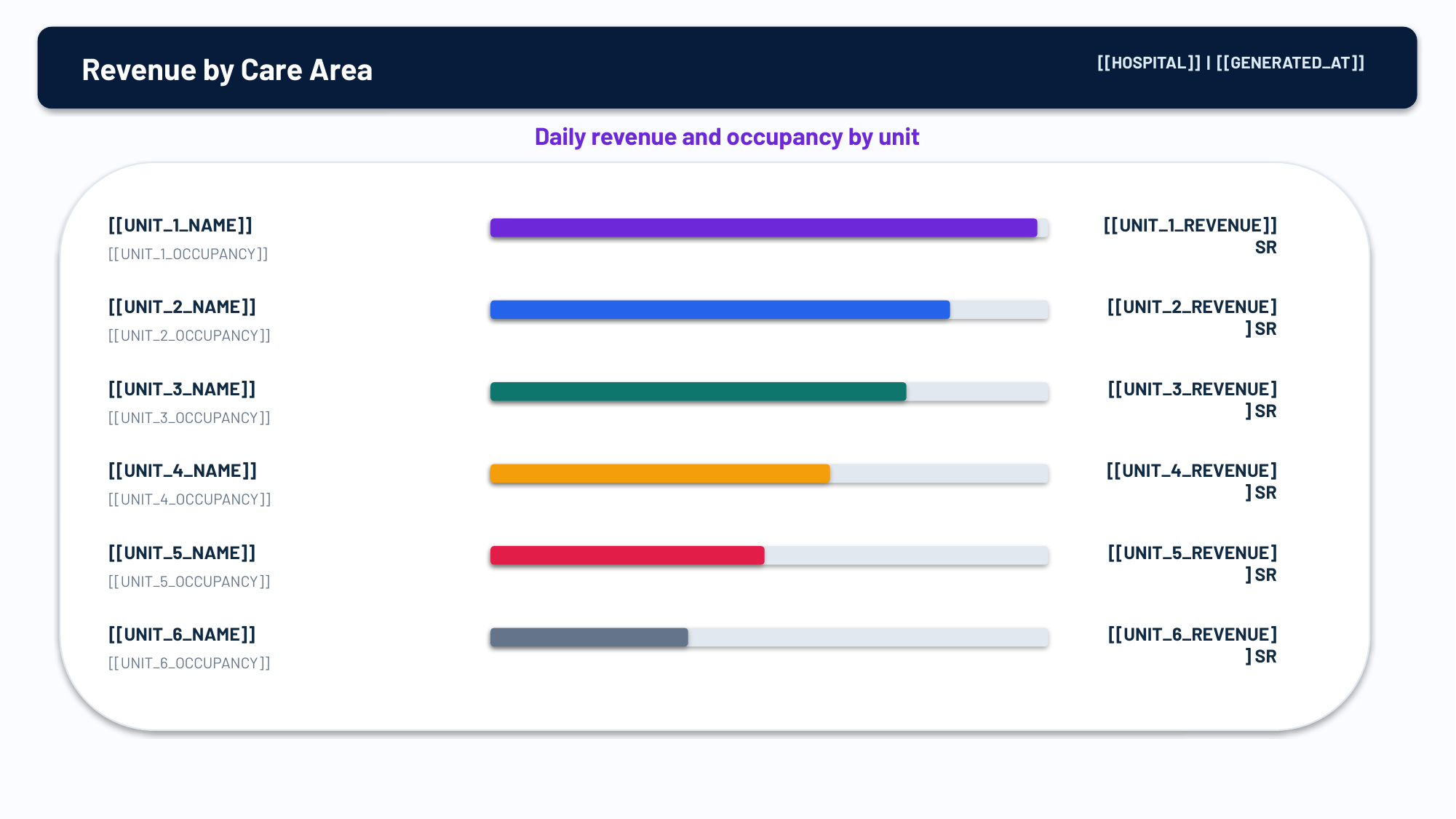

Revenue by Care Area
[[HOSPITAL]]  |  [[GENERATED_AT]]
Daily revenue and occupancy by unit

[[UNIT_1_NAME]]
[[UNIT_1_REVENUE]] SR

[[UNIT_1_OCCUPANCY]]
[[UNIT_2_NAME]]
[[UNIT_2_REVENUE]] SR

[[UNIT_2_OCCUPANCY]]
[[UNIT_3_NAME]]
[[UNIT_3_REVENUE]] SR

[[UNIT_3_OCCUPANCY]]
[[UNIT_4_NAME]]
[[UNIT_4_REVENUE]] SR

[[UNIT_4_OCCUPANCY]]
[[UNIT_5_NAME]]
[[UNIT_5_REVENUE]] SR

[[UNIT_5_OCCUPANCY]]
[[UNIT_6_NAME]]
[[UNIT_6_REVENUE]] SR

[[UNIT_6_OCCUPANCY]]